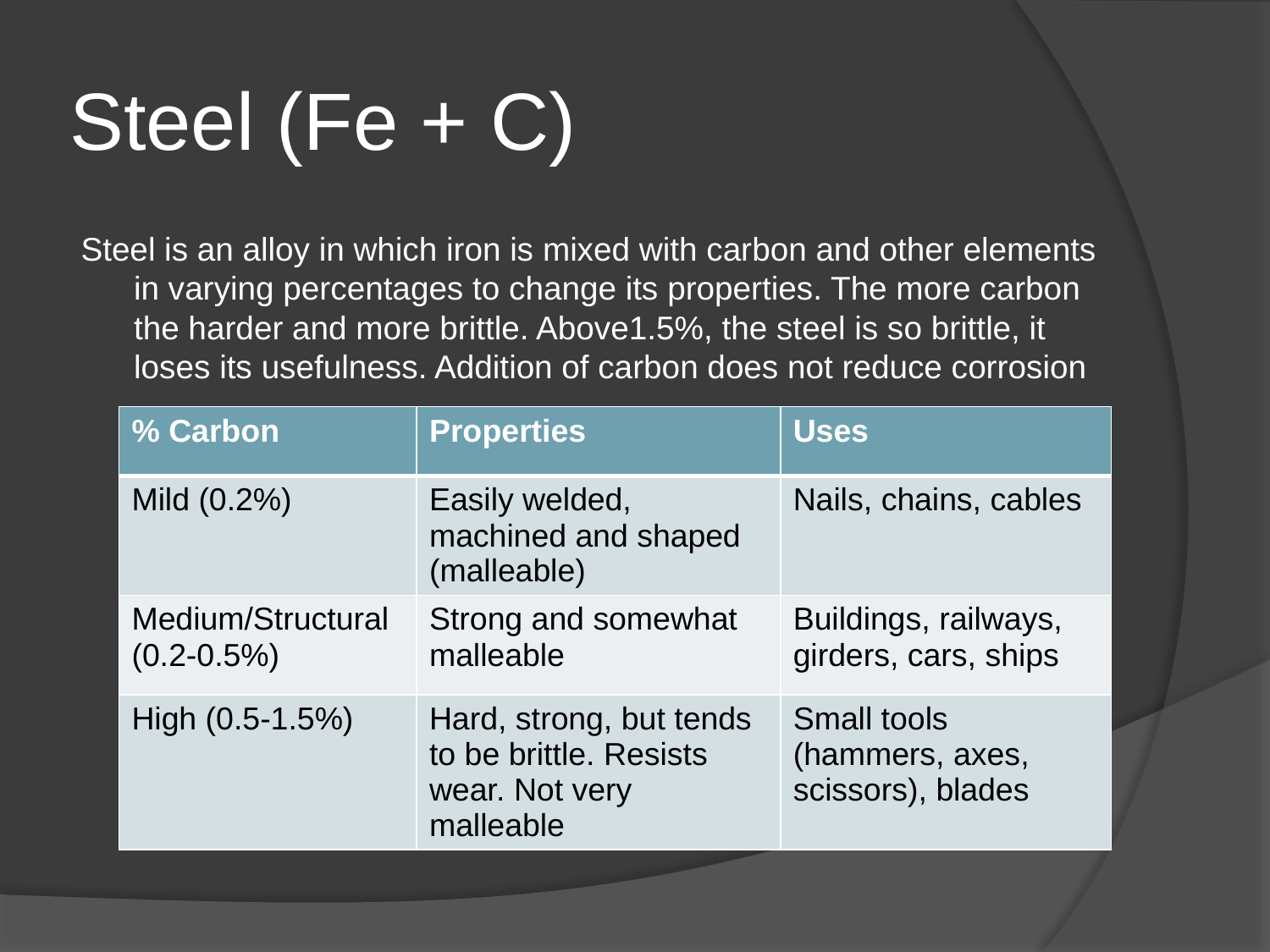

# Steel (Fe + C)
Steel is an alloy in which iron is mixed with carbon and other elements in varying percentages to change its properties. The more carbon the harder and more brittle. Above1.5%, the steel is so brittle, it loses its usefulness. Addition of carbon does not reduce corrosion
| % Carbon | Properties | Uses |
| --- | --- | --- |
| Mild (0.2%) | Easily welded, machined and shaped (malleable) | Nails, chains, cables |
| Medium/Structural (0.2-0.5%) | Strong and somewhat malleable | Buildings, railways, girders, cars, ships |
| High (0.5-1.5%) | Hard, strong, but tends to be brittle. Resists wear. Not very malleable | Small tools (hammers, axes, scissors), blades |